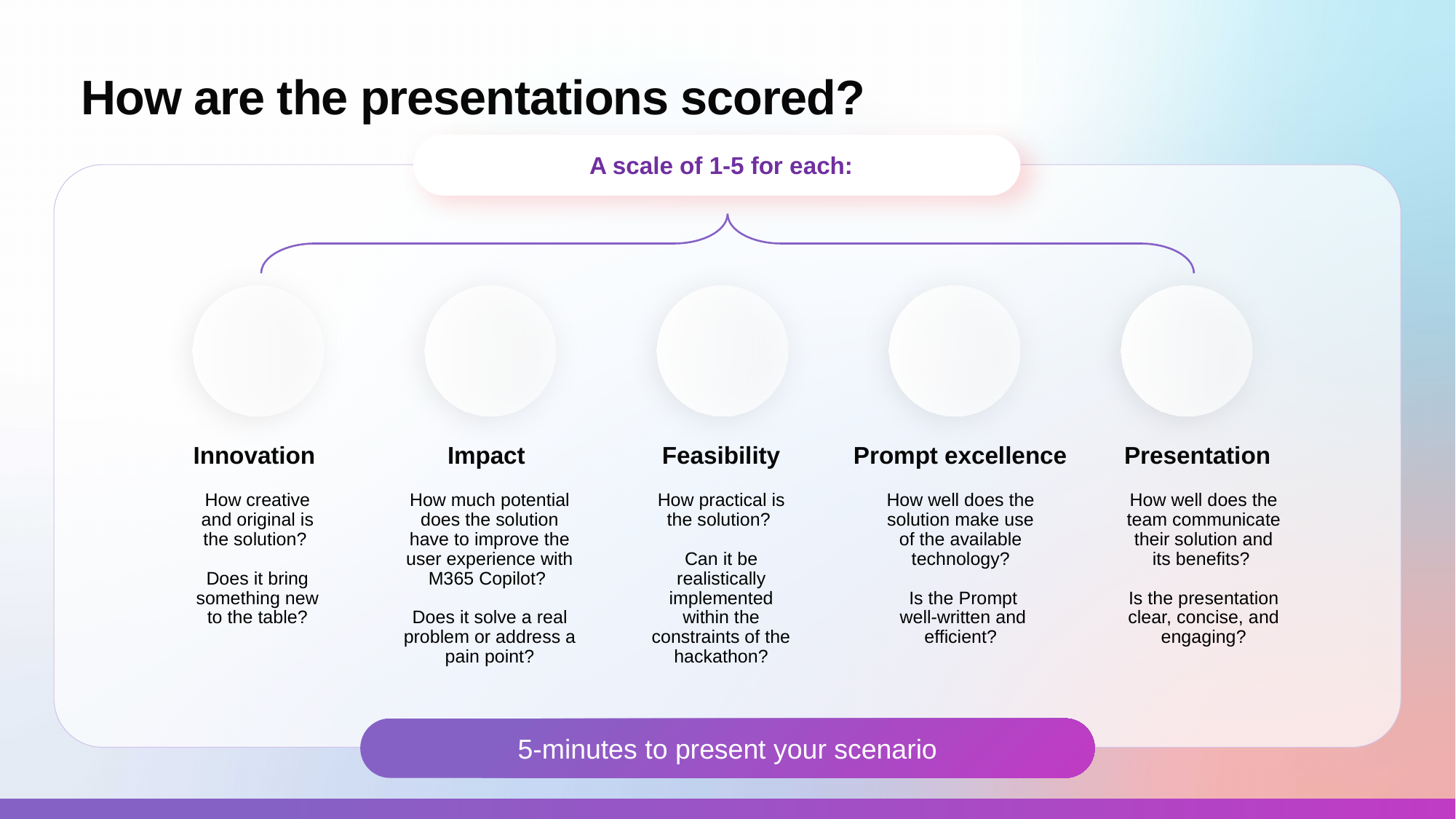

# How are the presentations scored?

A scale of 1-5 for each:

Innovation
Impact
Feasibility
Prompt excellence
Presentation
How creative and original is the solution?
Does it bring something new to the table?
How much potential does the solution have to improve the user experience with M365 Copilot?
Does it solve a real problem or address a pain point?
How practical is the solution?
Can it be realistically implemented within the constraints of the hackathon?
How well does the solution make use of the available technology?
 Is the Prompt
 well-written and efficient?
How well does the team communicate their solution and its benefits?
Is the presentation clear, concise, and engaging?
5-minutes to present your scenario